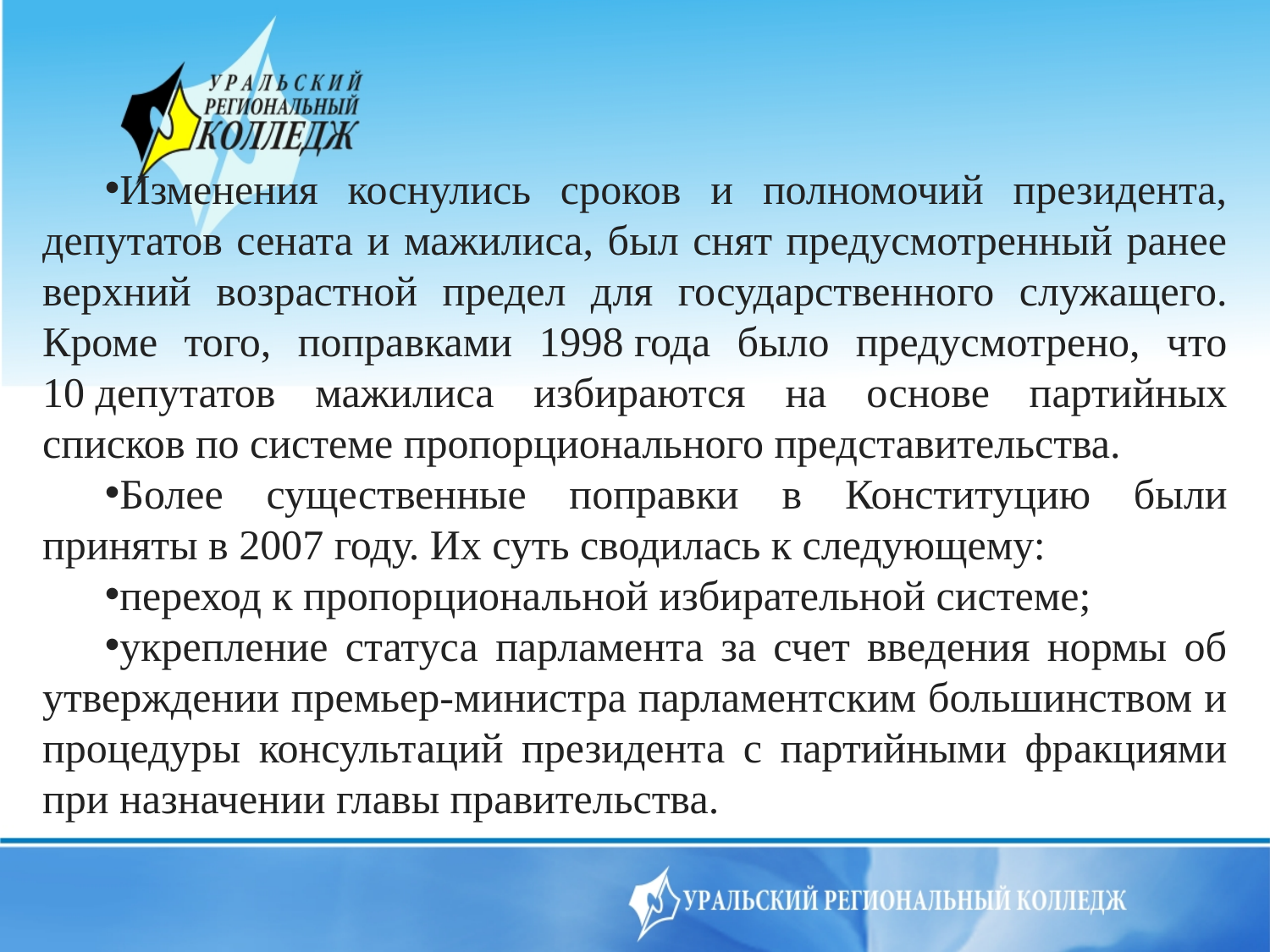

Изменения коснулись сроков и полномочий президента, депутатов сената и мажилиса, был снят предусмотренный ранее верхний возрастной предел для государственного служащего. Кроме того, поправками 1998 года было предусмотрено, что 10 депутатов мажилиса избираются на основе партийных списков по системе пропорционального представительства.
Более существенные поправки в Конституцию были приняты в 2007 году. Их суть сводилась к следующему:
переход к пропорциональной избирательной системе;
укрепление статуса парламента за счет введения нормы об утверждении премьер-министра парламентским большинством и процедуры консультаций президента с партийными фракциями при назначении главы правительства.